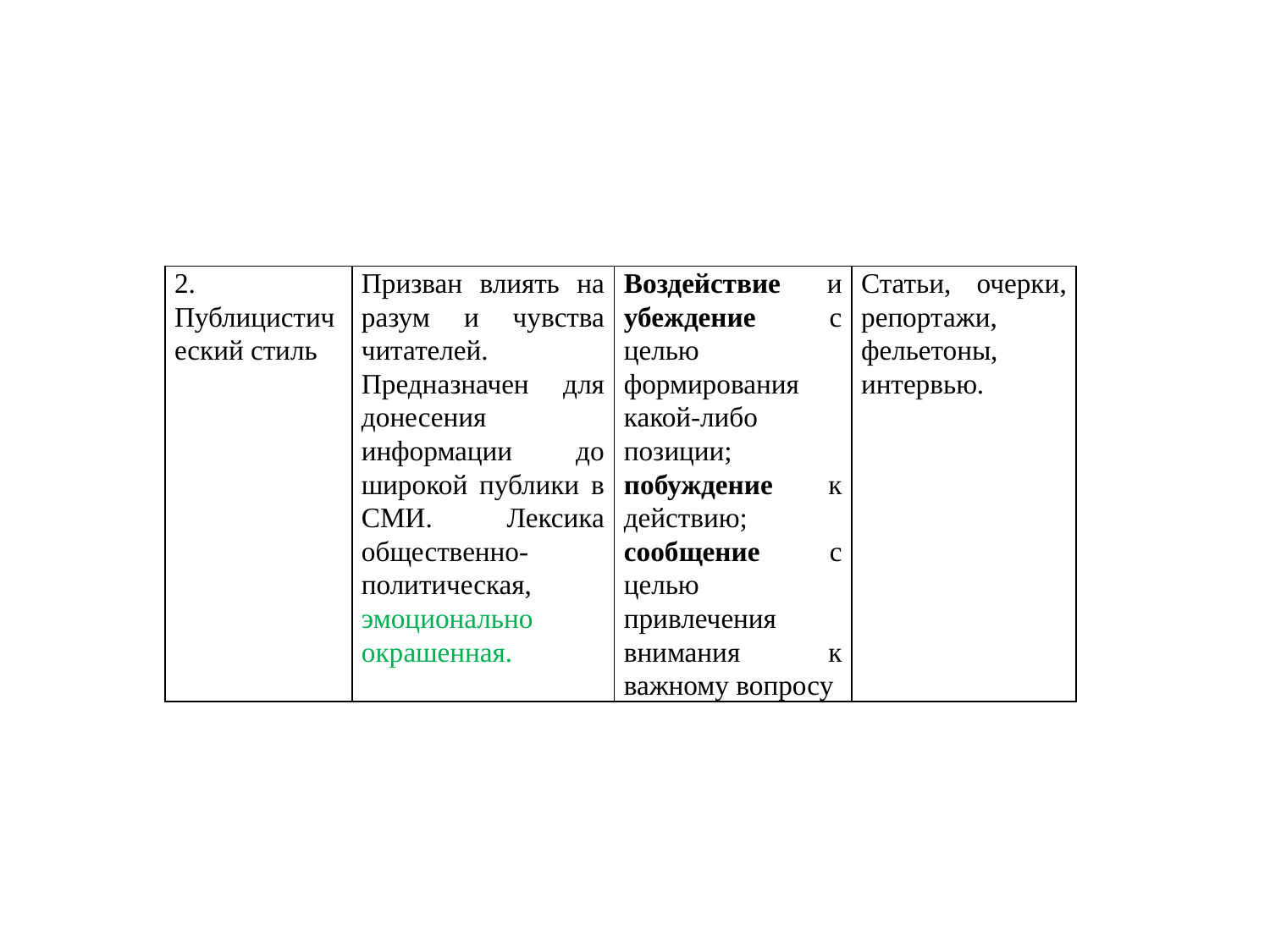

#
| 2. Публицистический стиль | Призван влиять на разум и чувства читателей. Предназначен для донесения информации до широкой публики в СМИ. Лексика общественно-политическая, эмоционально окрашенная. | Воздействие и убеждение с целью формирования какой-либо позиции; побуждение к действию; сообщение с целью привлечения внимания к важному вопросу | Статьи, очерки, репортажи, фельетоны, интервью. |
| --- | --- | --- | --- |